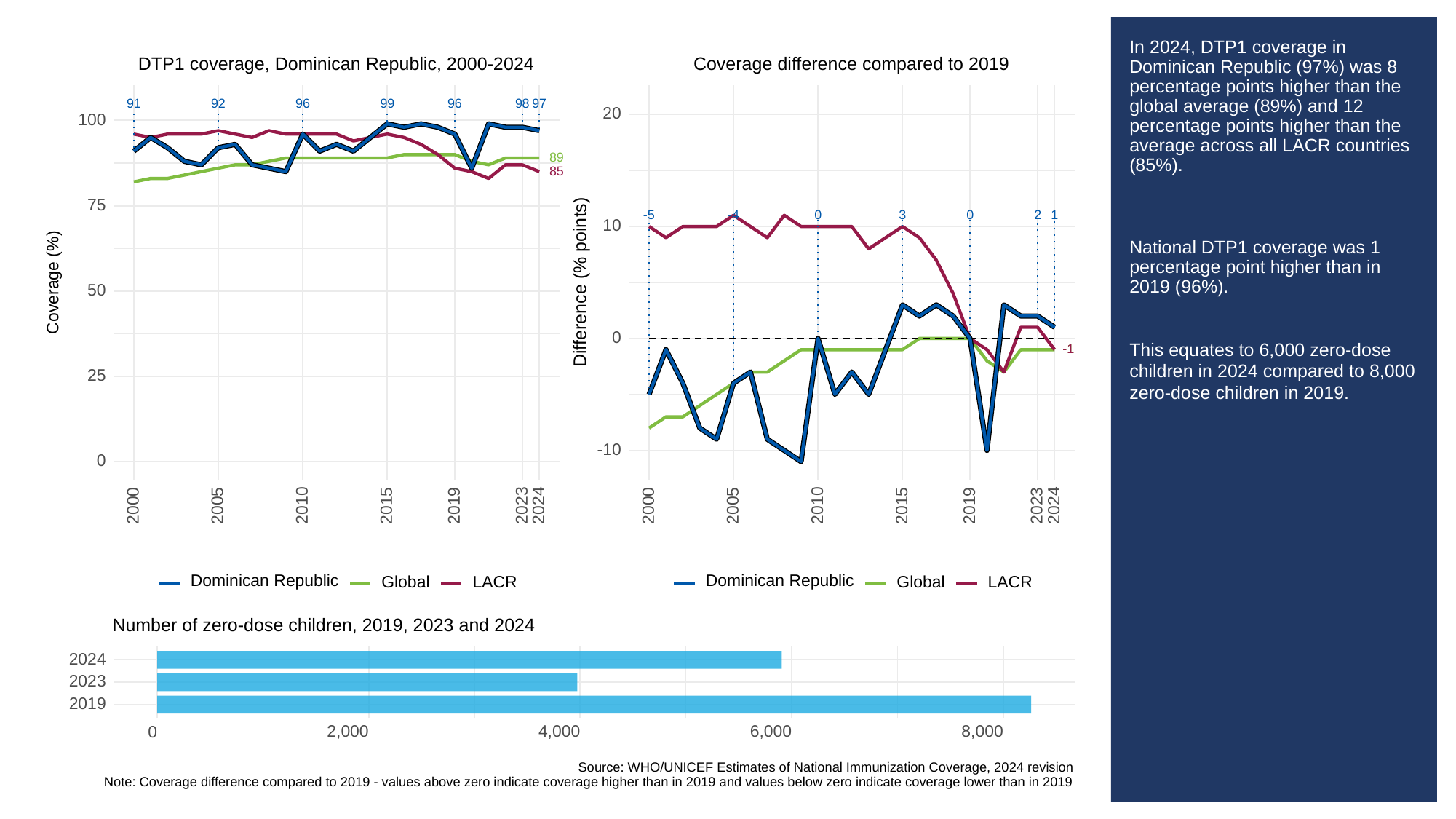

# In 2024, DTP1 coverage in Dominican Republic (97%) was 8 percentage points higher than the global average (89%) and 12 percentage points higher than the average across all LACR countries (85%).

National DTP1 coverage was 1 percentage point higher than in 2019 (96%).

This equates to 6,000 zero-dose children in 2024 compared to 8,000 zero-dose children in 2019.

Coverage difference compared to 2019
DTP1 coverage, Dominican Republic, 2000-2024

91
92
96
99
96
98
97
20

100

89

85

75

3
0
0
2
1
-5
-4

10

Difference (% points)
Coverage (%)

50

0

-1
-1
25

-10

0

2023
2023
2000
2005
2010
2015
2019
2024
2000
2005
2010
2015
2019
2024
Dominican Republic
Dominican Republic
Global
LACR
Global
LACR

Number of zero-dose children, 2019, 2023 and 2024

2024

2023

2019

2,000
4,000
6,000
8,000
0
Source: WHO/UNICEF Estimates of National Immunization Coverage, 2024 revision
Note: Coverage difference compared to 2019 - values above zero indicate coverage higher than in 2019 and values below zero indicate coverage lower than in 2019